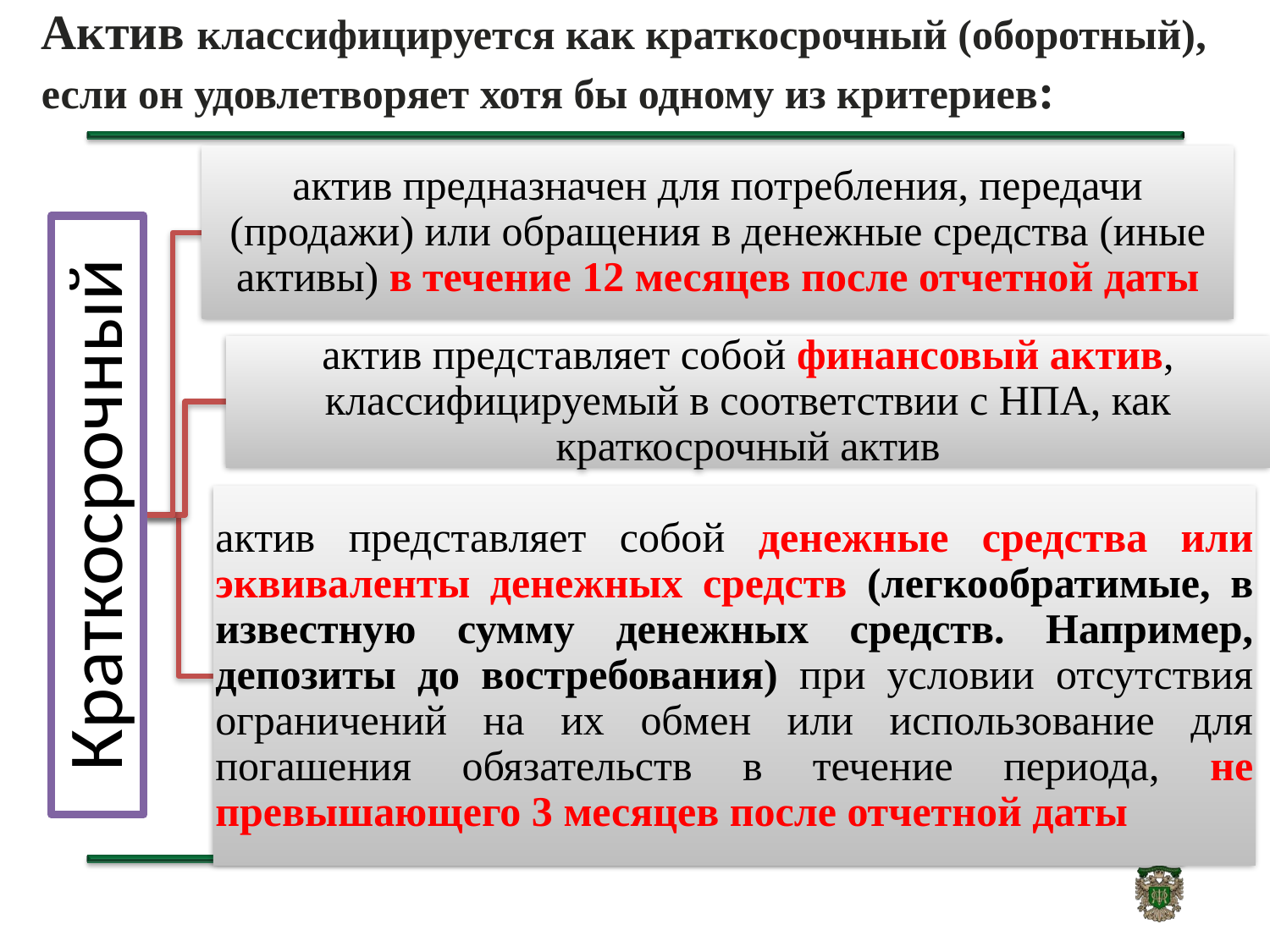

# Актив классифицируется как краткосрочный (оборотный), если он удовлетворяет хотя бы одному из критериев:

Краткосрочный
актив предназначен для потребления, передачи (продажи) или обращения в денежные средства (иные активы) в течение 12 месяцев после отчетной даты
актив представляет собой финансовый актив, классифицируемый в соответствии с НПА, как краткосрочный актив
актив представляет собой денежные средства или эквиваленты денежных средств (легкообратимые, в известную сумму денежных средств. Например, депозиты до востребования) при условии отсутствия ограничений на их обмен или использование для погашения обязательств в течение периода, не превышающего 3 месяцев после отчетной даты